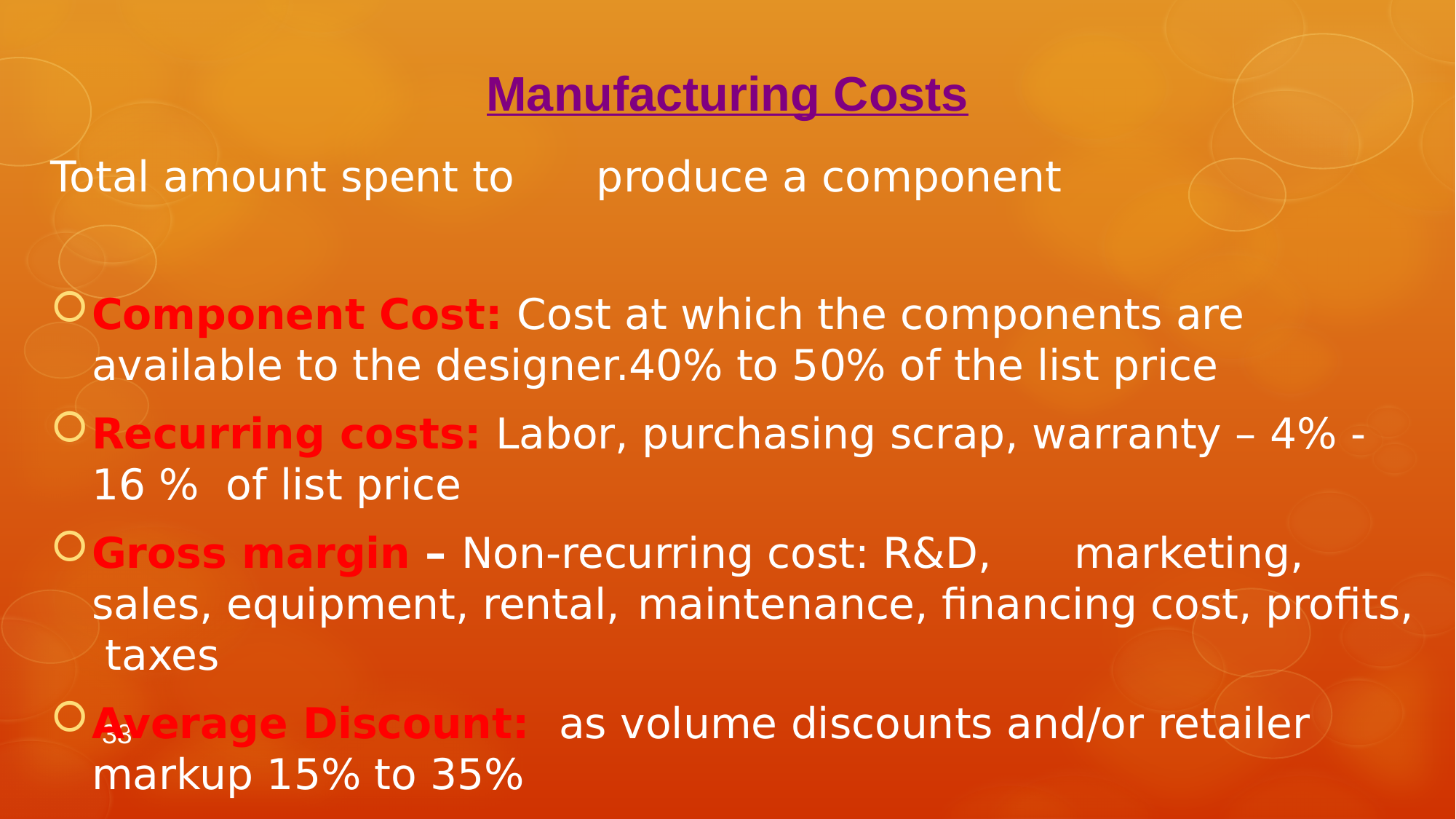

Manufacturing Costs
Total amount spent to 	produce a component

Component Cost: Cost at which the components are available to the designer.40% to 50% of the list price
Recurring costs: Labor, purchasing scrap, warranty – 4% - 16 %  of list price
Gross margin – Non-recurring cost: R&D, 	marketing, sales, equipment, rental, 	maintenance, financing cost, profits,  taxes
Average Discount:  as volume discounts and/or retailer markup 15% to 35%
33